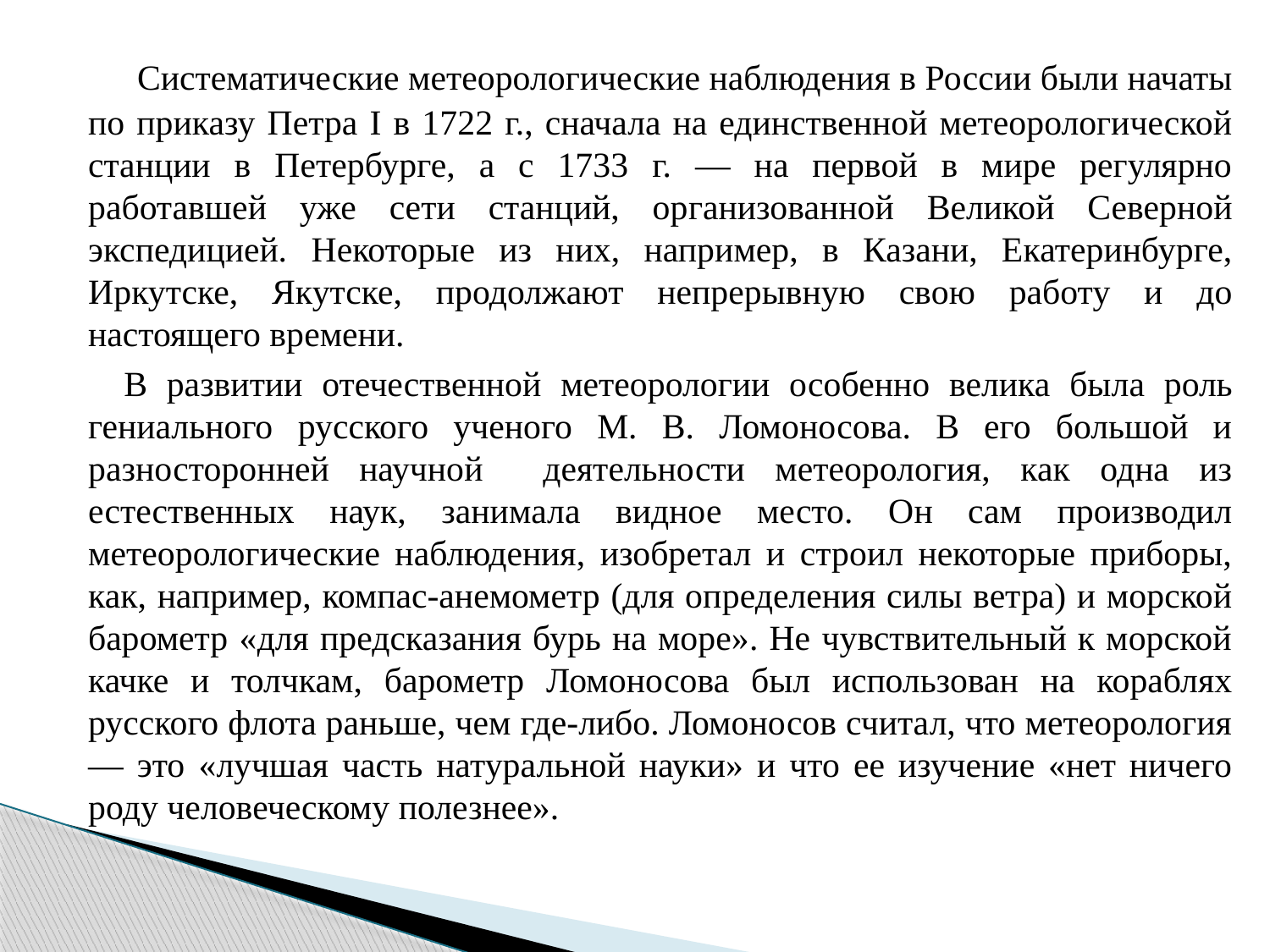

Систематические метеорологические наблюдения в России были начаты по приказу Петра I в 1722 г., сначала на единственной метеорологической станции в Петербурге, а с 1733 г. — на первой в мире регулярно работавшей уже сети станций, ор­ганизованной Великой Северной экспедицией. Некоторые из них, например, в Казани, Екатеринбурге, Иркутске, Якутске, продолжа­ют непрерывную свою работу и до настоящего времени.
В развитии отечественной метеорологии особенно велика бы­ла роль гениального русского ученого М. В. Ломоносова. В его большой и разносторонней научной  деятельности метеорология, как одна из естественных наук, занимала видное место. Он сам производил метеорологические наблюдения, изобретал и строил некоторые приборы, как, например, компас-анемометр (для оп­ределения силы ветра) и морской барометр «для предсказания бурь на море». Не чувствительный к морской качке и толчкам, барометр Ломоносова был использован на кораблях русского флота раньше, чем где-либо. Ломоносов считал, что метеорология— это «лучшая часть натуральной науки» и что ее изучение «нет ничего роду человеческому полезнее».